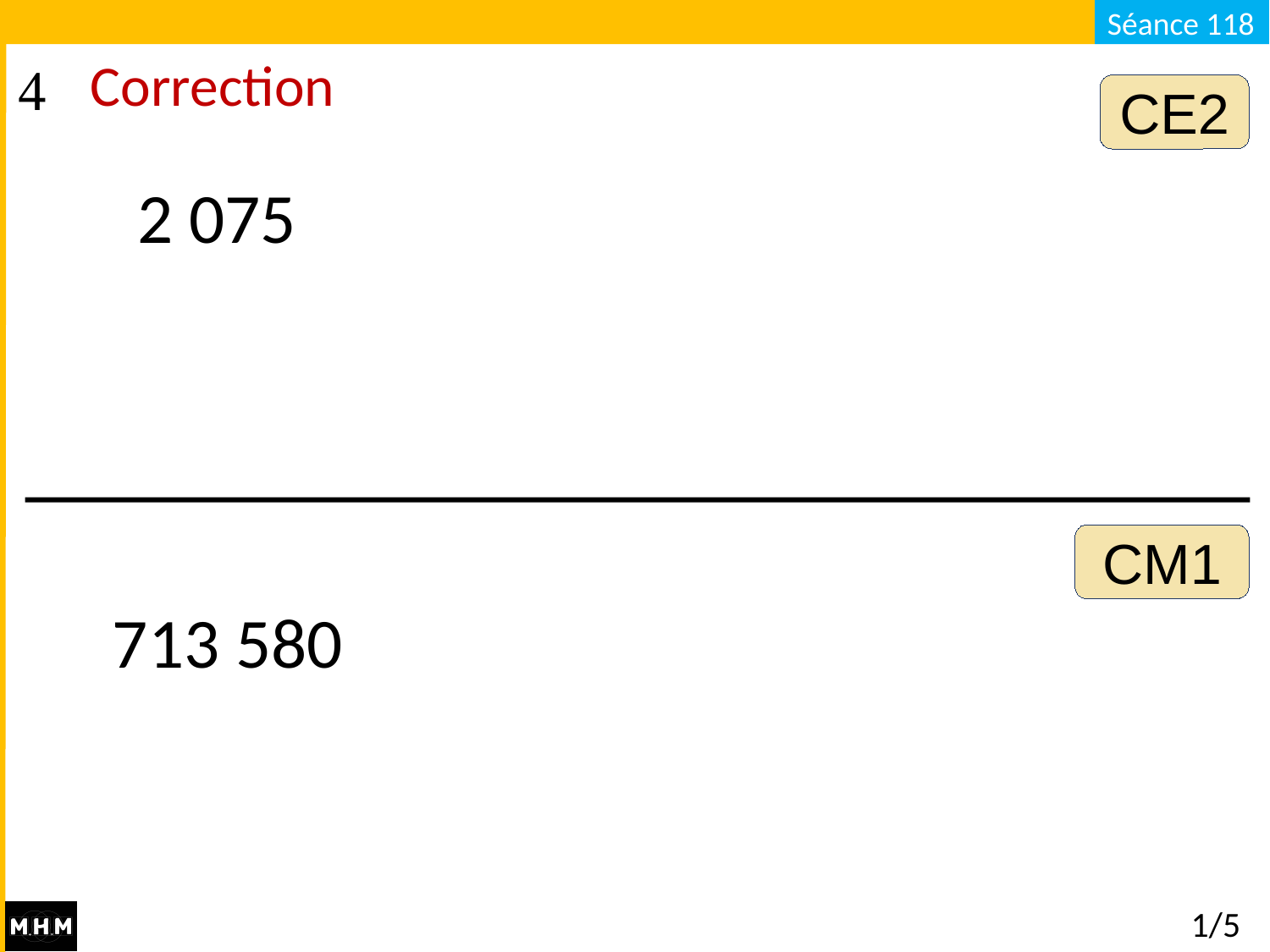

Correction
CE2
2 075

CM1
713 580

# 1/5